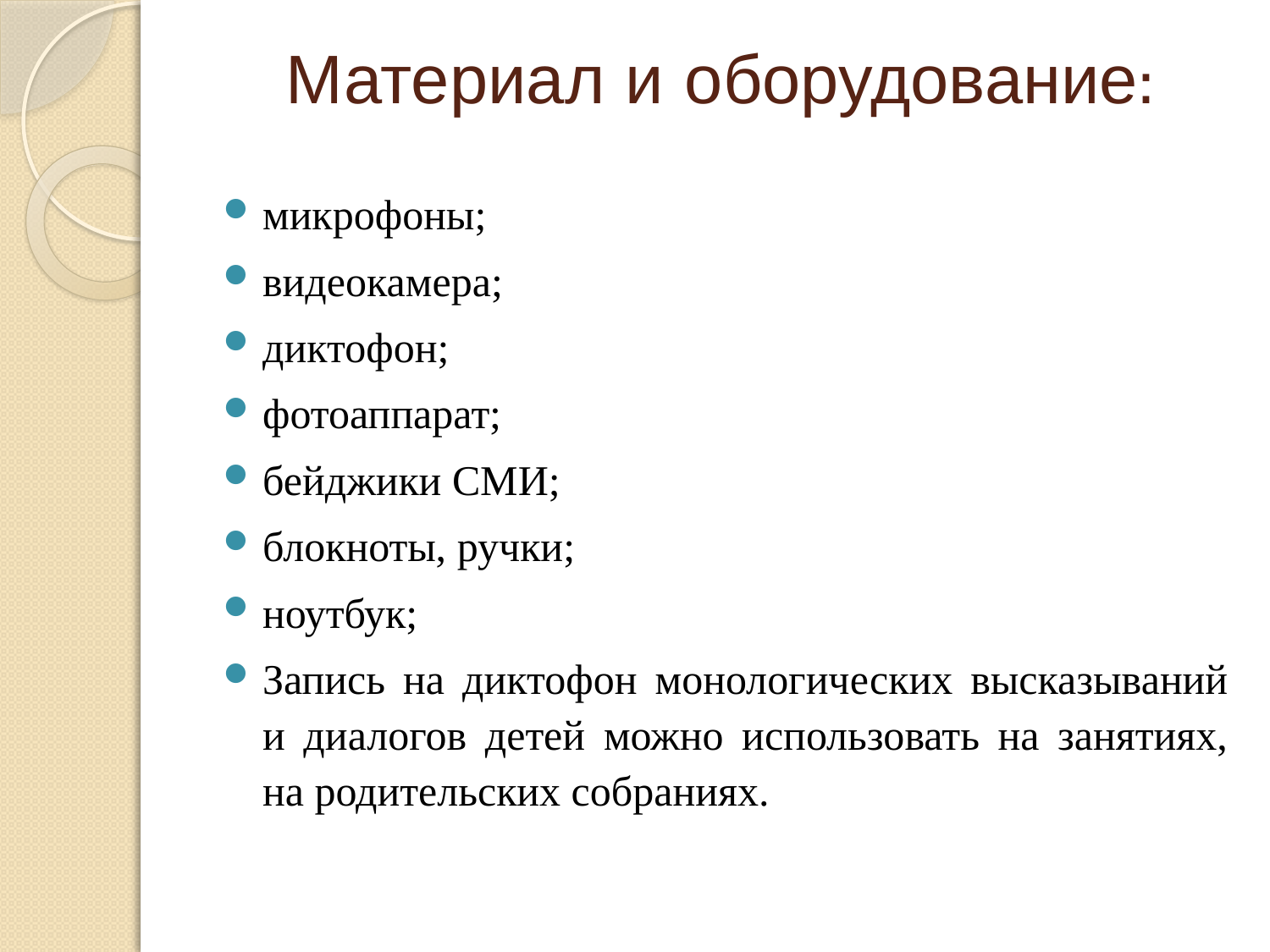

# Материал и оборудование:
микрофоны;
видеокамера;
диктофон;
фотоаппарат;
бейджики СМИ;
блокноты, ручки;
ноутбук;
Запись на диктофон монологических высказываний и диалогов детей можно использовать на занятиях, на родительских собраниях.